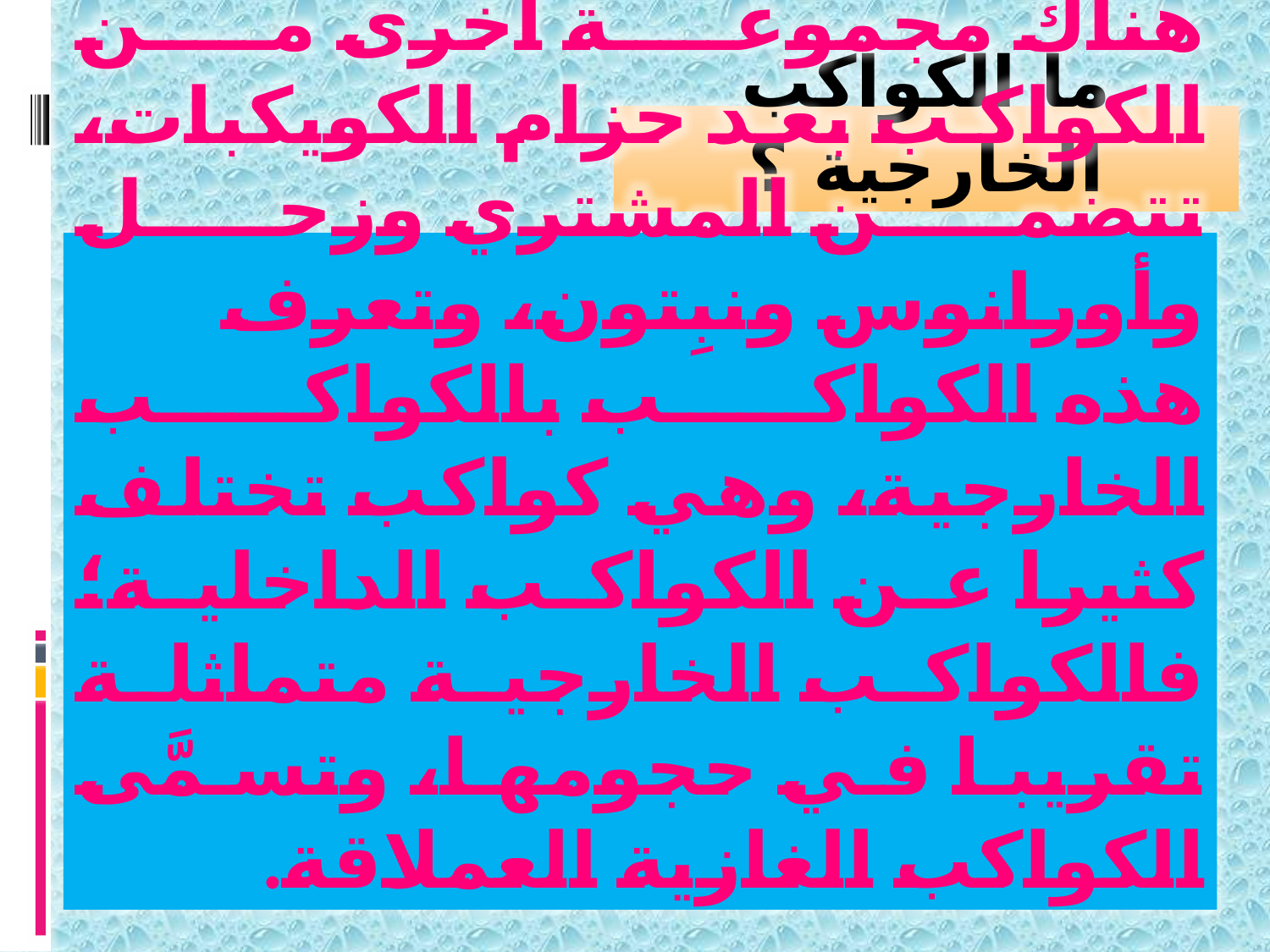

ما الكواكب الخارجية ؟
هناك مجموعة أخرى من الكواكب بعد حزام الكويكبات، تتضمن المشتري وزحل وأورانوس ونبِتون، وتعرف هذه الكواكب بالكواكب الخارجية، وهي كواكب تختلف كثيرا عن الكواكب الداخلية؛ فالكواكب الخارجية متماثلة تقريبا في حجومها، وتسمَّى الكواكب الغازية العملاقة.